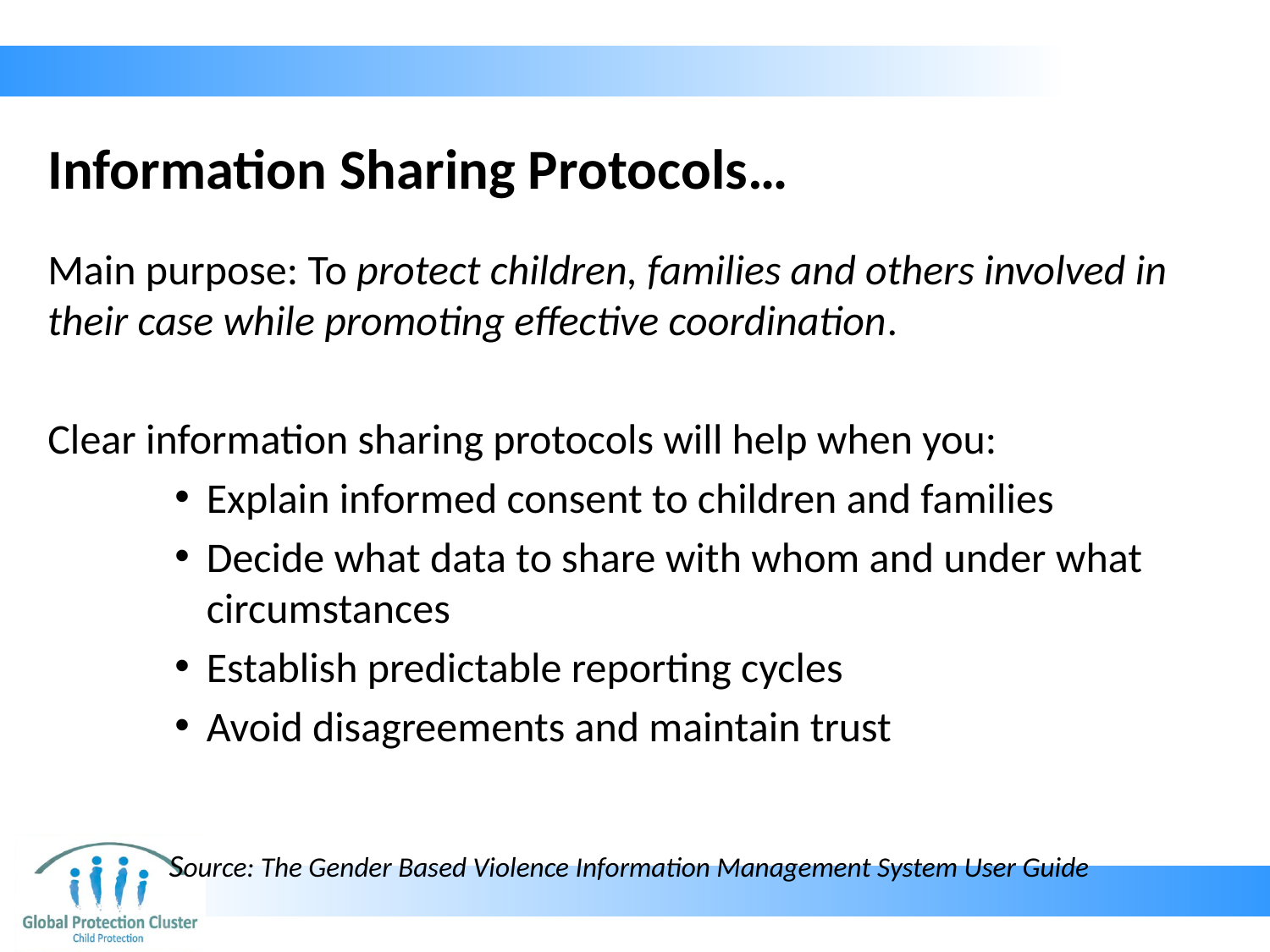

# Information Sharing Protocols…
Main purpose: To protect children, families and others involved in their case while promoting effective coordination.

Clear information sharing protocols will help when you:
Explain informed consent to children and families
Decide what data to share with whom and under what circumstances
Establish predictable reporting cycles
Avoid disagreements and maintain trust

Source: The Gender Based Violence Information Management System User Guide